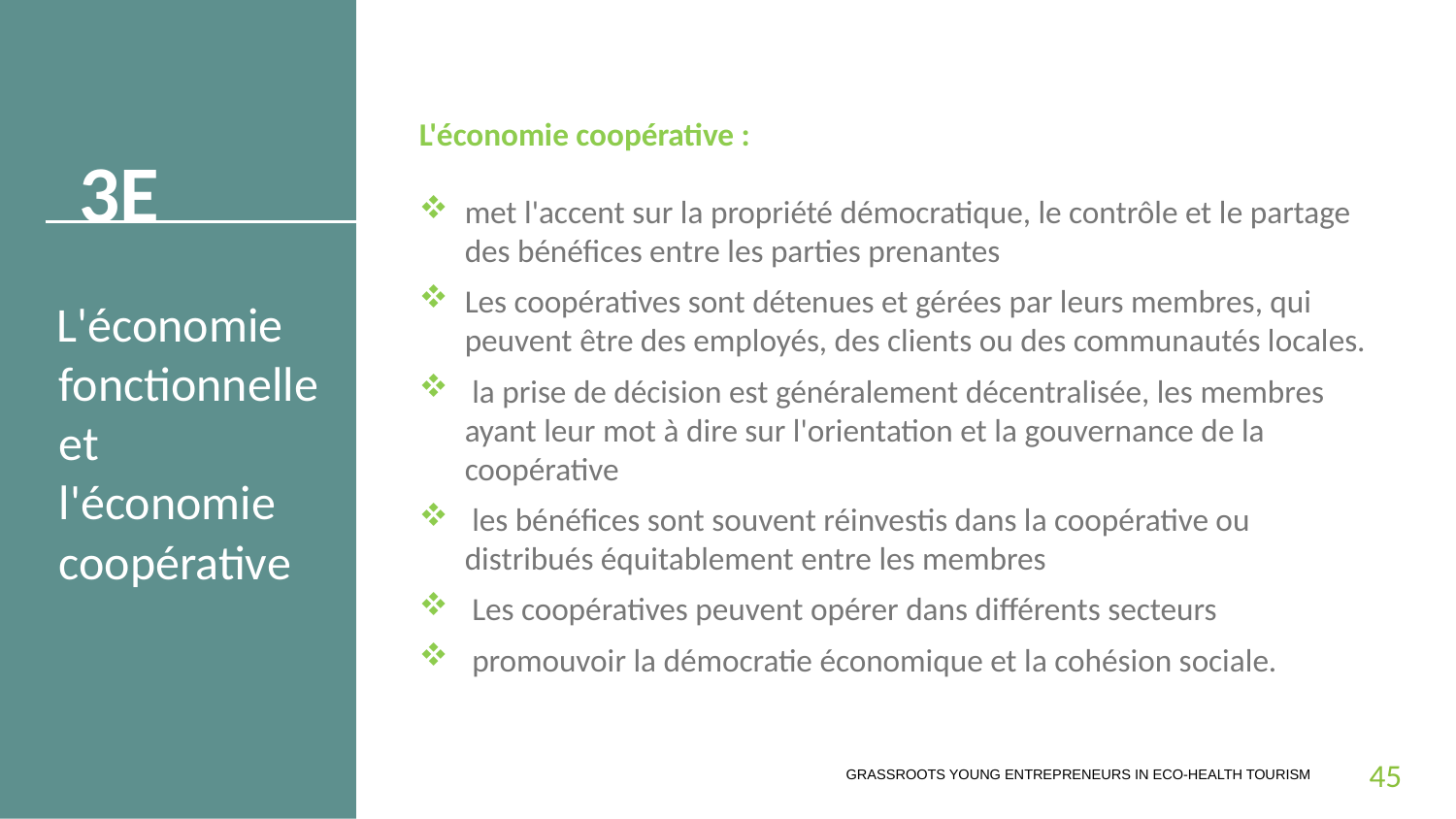

L'économie coopérative :

met l'accent sur la propriété démocratique, le contrôle et le partage des bénéfices entre les parties prenantes
Les coopératives sont détenues et gérées par leurs membres, qui peuvent être des employés, des clients ou des communautés locales.
 la prise de décision est généralement décentralisée, les membres ayant leur mot à dire sur l'orientation et la gouvernance de la coopérative
 les bénéfices sont souvent réinvestis dans la coopérative ou distribués équitablement entre les membres
 Les coopératives peuvent opérer dans différents secteurs
 promouvoir la démocratie économique et la cohésion sociale.
3E

L'économie fonctionnelle et l'économie coopérative

45
GRASSROOTS YOUNG ENTREPRENEURS IN ECO-HEALTH TOURISM